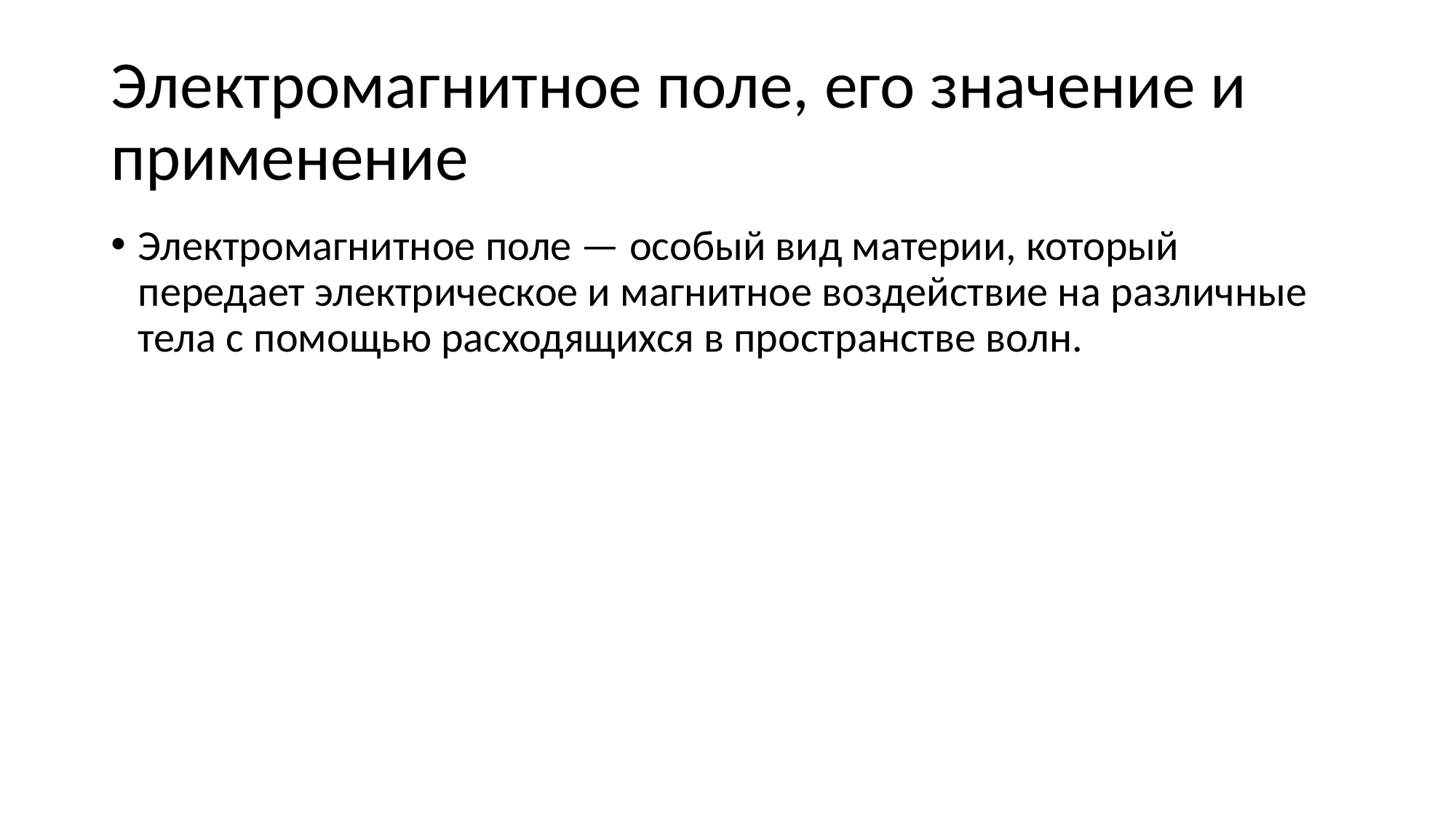

# Электромагнитное поле, его значение и применение
Электромагнитное поле — особый вид материи, который передает электрическое и магнитное воздействие на различные тела с помощью расходящихся в пространстве волн.